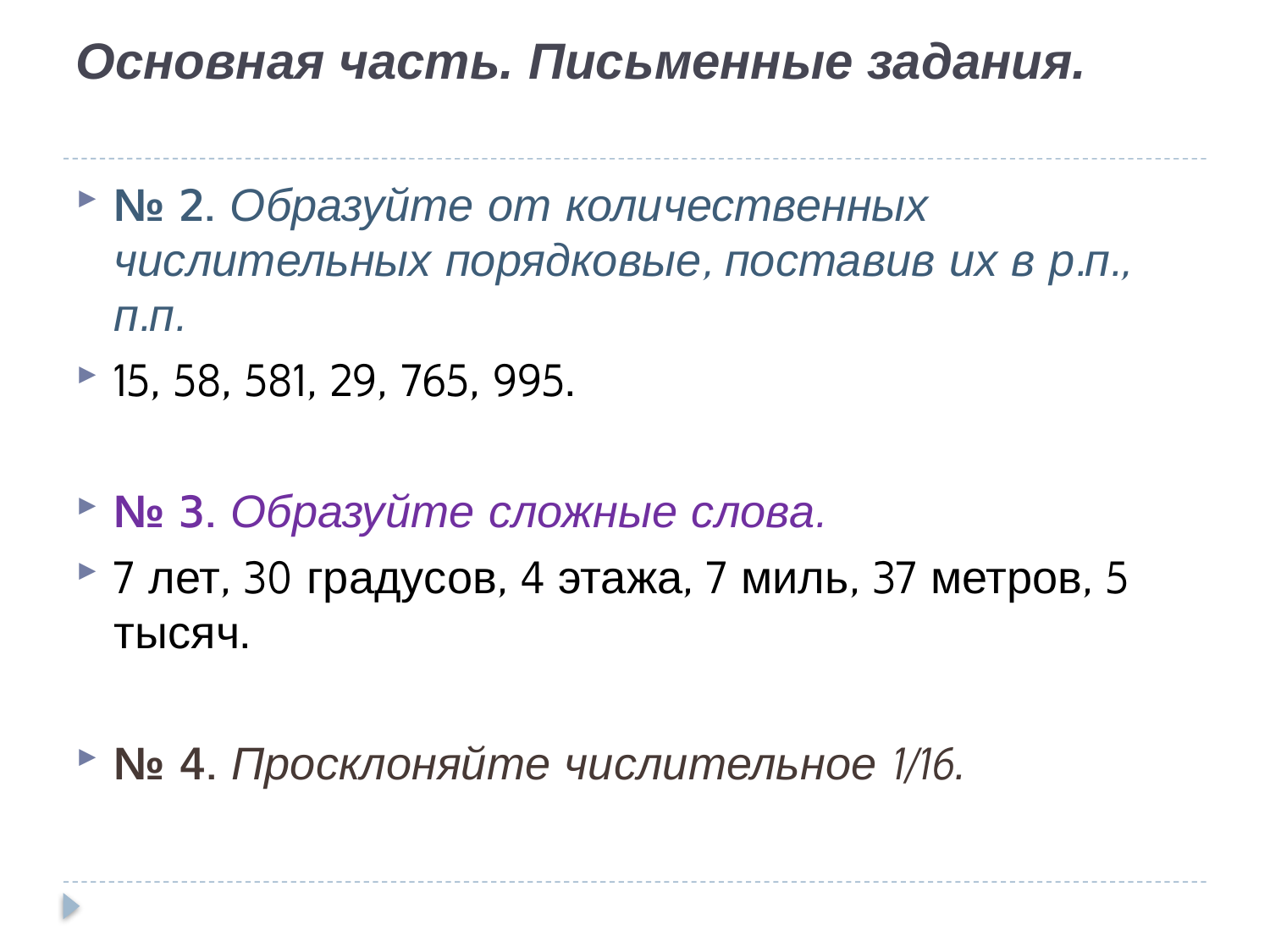

# Основная часть. Письменные задания.
№ 2. Образуйте от количественных числительных порядковые, поставив их в р.п., п.п.
15, 58, 581, 29, 765, 995.

№ 3. Образуйте сложные слова.
7 лет, 30 градусов, 4 этажа, 7 миль, 37 метров, 5 тысяч.

№ 4. Просклоняйте числительное 1/16.